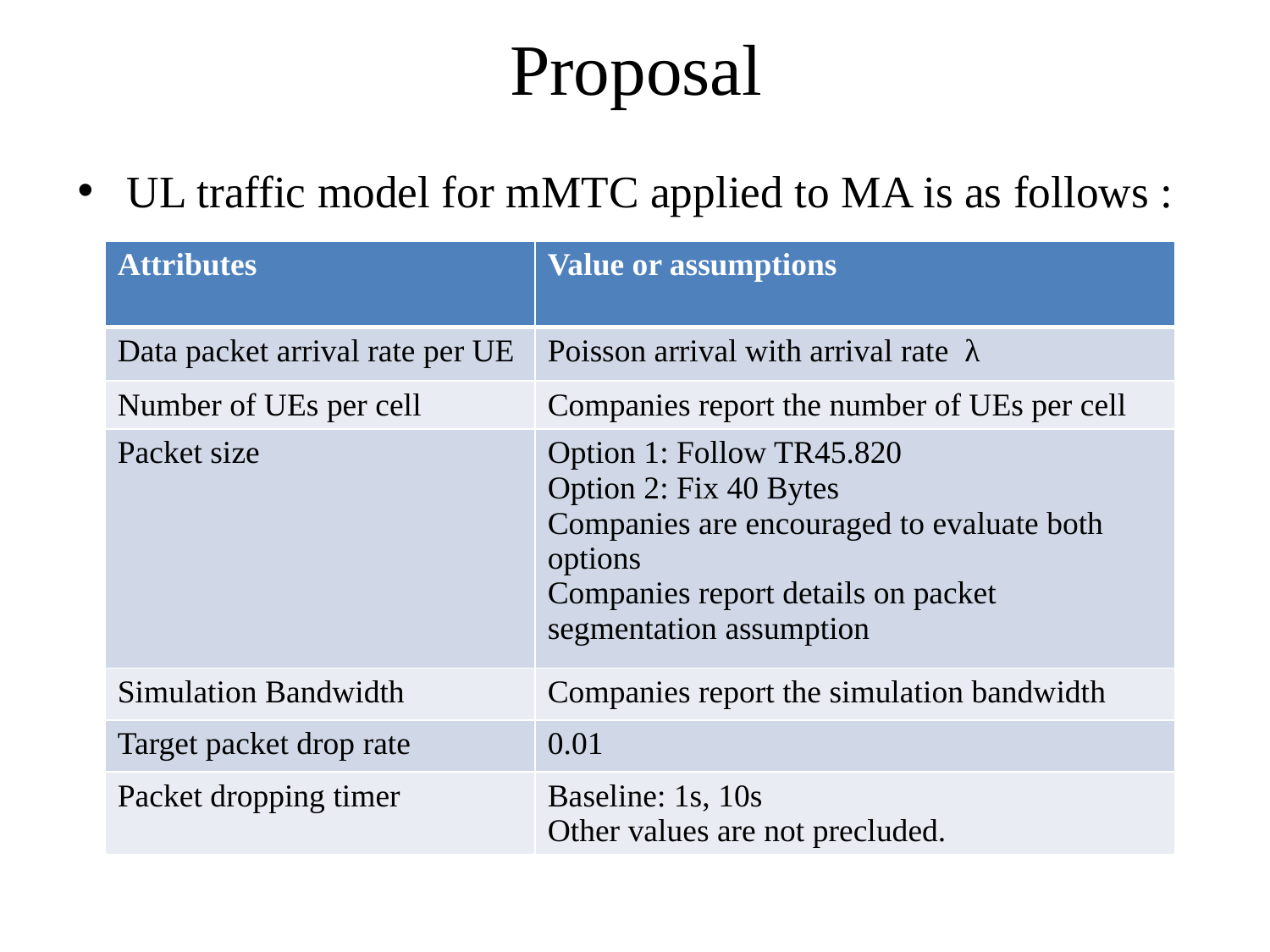

# Proposal
UL traffic model for mMTC applied to MA is as follows :
| Attributes | Value or assumptions |
| --- | --- |
| Data packet arrival rate per UE | Poisson arrival with arrival rate λ |
| Number of UEs per cell | Companies report the number of UEs per cell |
| Packet size | Option 1: Follow TR45.820 Option 2: Fix 40 Bytes Companies are encouraged to evaluate both options Companies report details on packet segmentation assumption |
| Simulation Bandwidth | Companies report the simulation bandwidth |
| Target packet drop rate | 0.01 |
| Packet dropping timer | Baseline: 1s, 10s Other values are not precluded. |